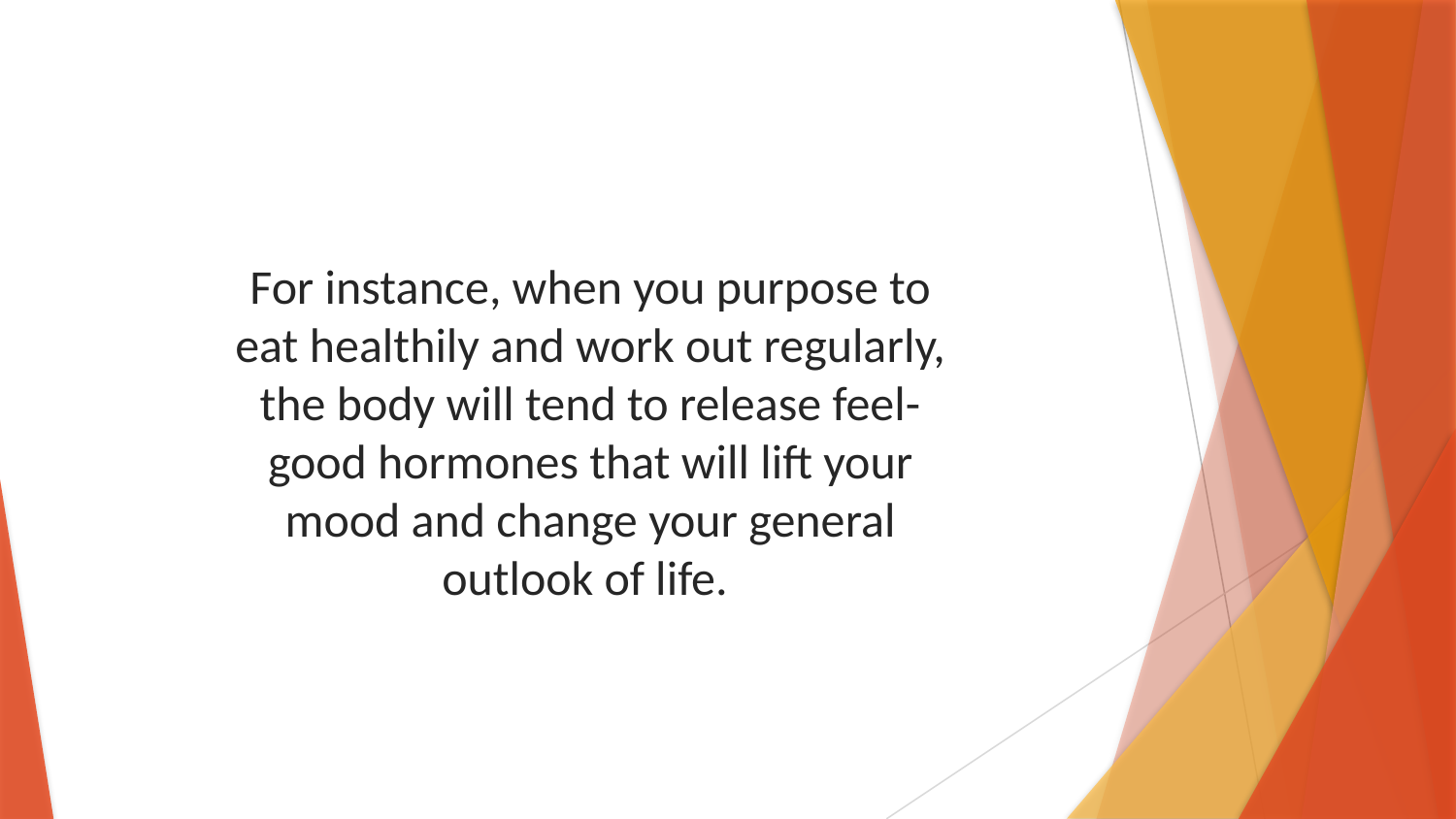

For instance, when you purpose to eat healthily and work out regularly, the body will tend to release feel-good hormones that will lift your mood and change your general outlook of life.